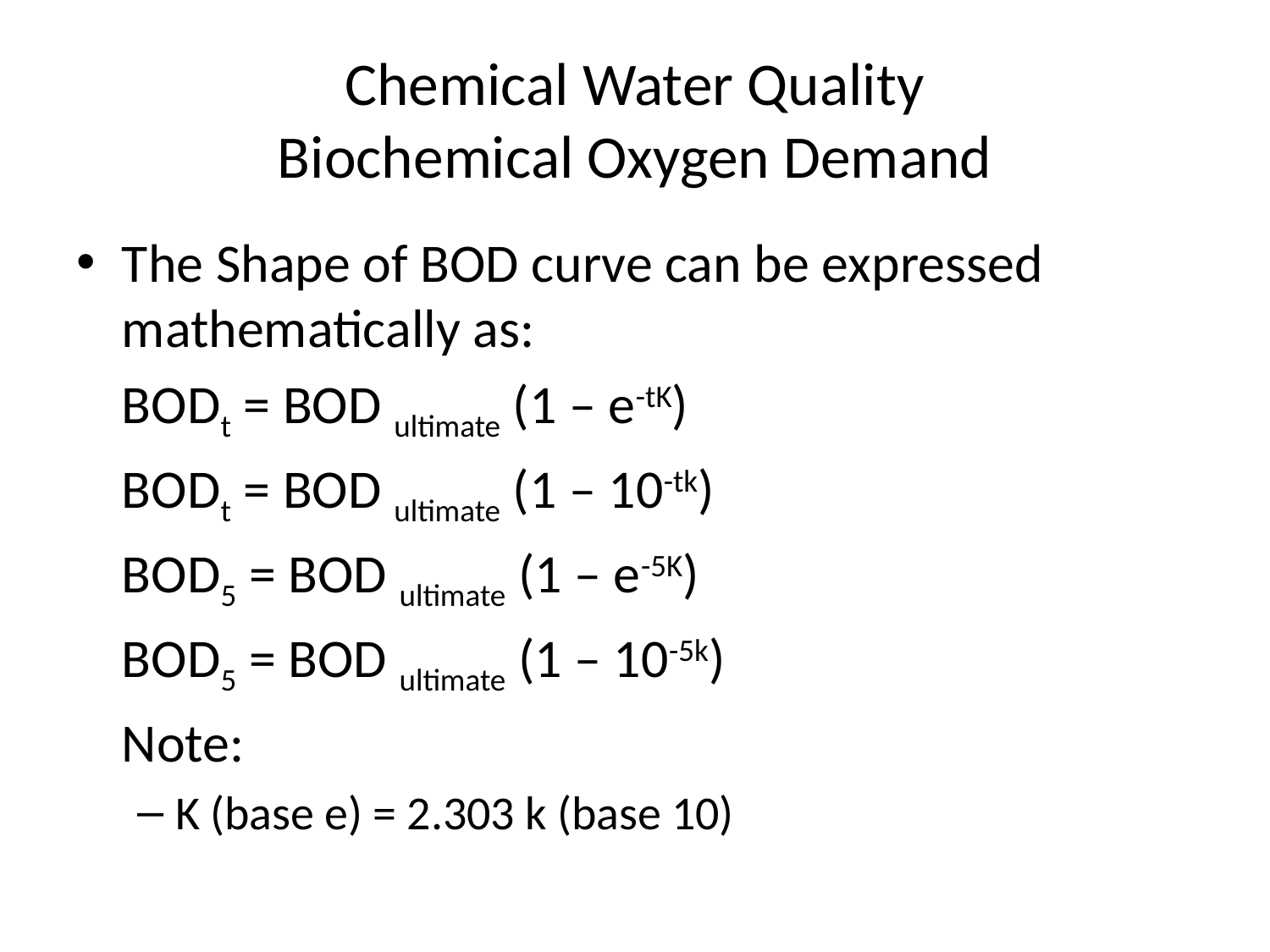

# Chemical Water Quality Biochemical Oxygen Demand
The Shape of BOD curve can be expressed mathematically as:
	BODt = BOD ultimate (1 – e-tK)
	BODt = BOD ultimate (1 – 10-tk)
	BOD5 = BOD ultimate (1 – e-5K)
	BOD5 = BOD ultimate (1 – 10-5k)
	Note:
K (base e) = 2.303 k (base 10)